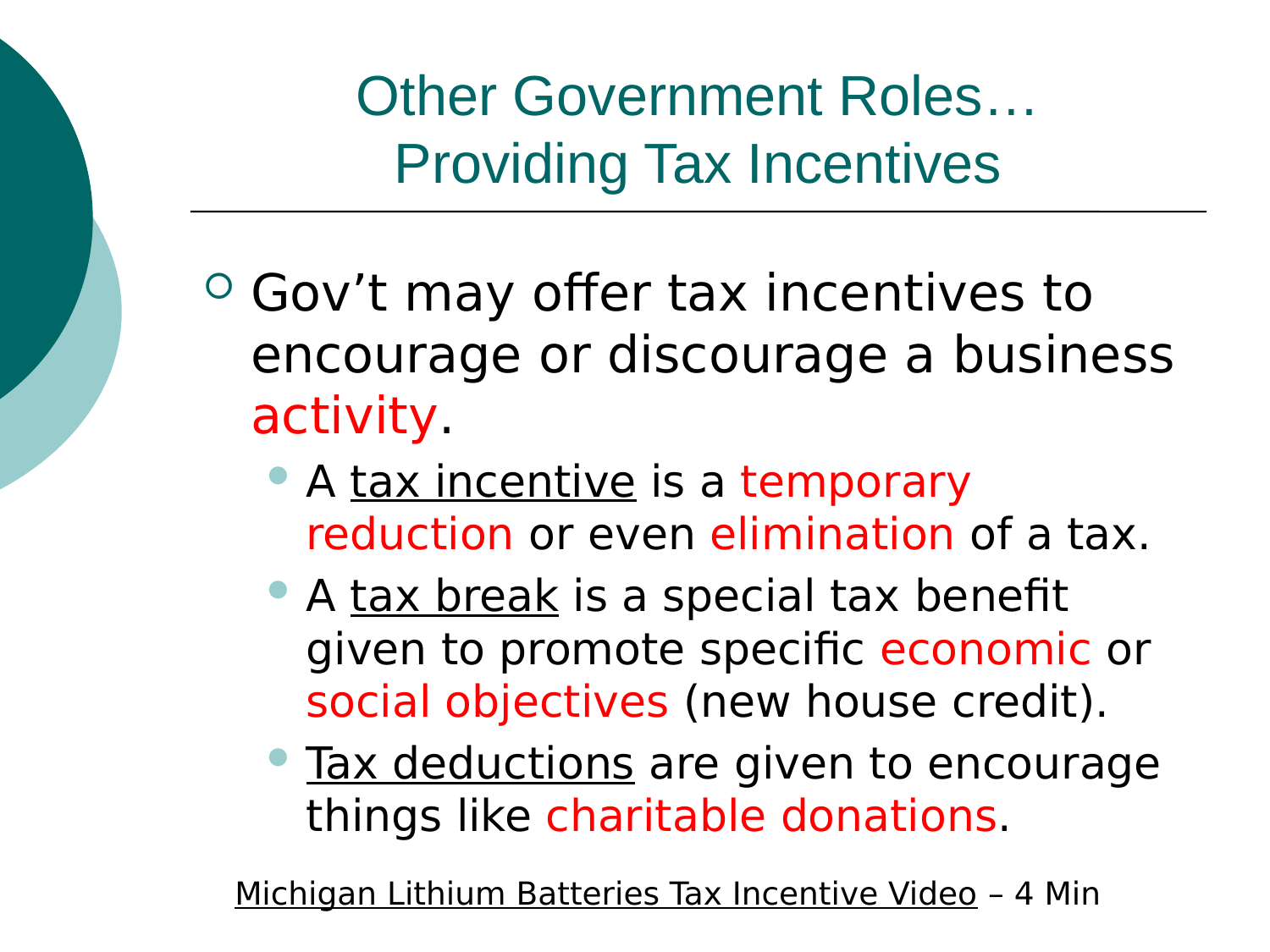

# Other Government Roles… Providing Tax Incentives
Gov’t may offer tax incentives to encourage or discourage a business activity.
A tax incentive is a temporary reduction or even elimination of a tax.
A tax break is a special tax benefit given to promote specific economic or social objectives (new house credit).
Tax deductions are given to encourage things like charitable donations.
Michigan Lithium Batteries Tax Incentive Video – 4 Min